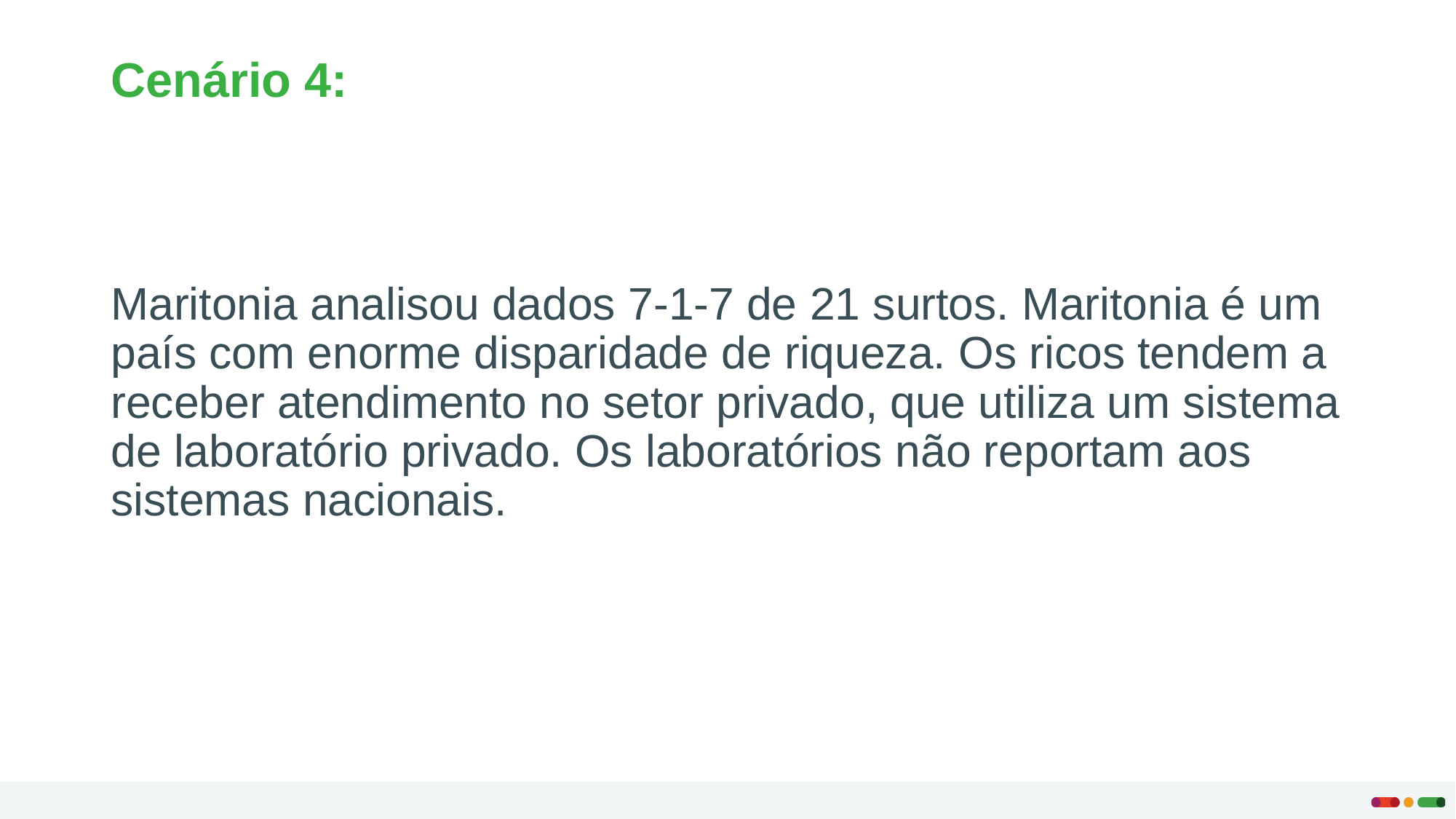

# Cenário 4:
Maritonia analisou dados 7-1-7 de 21 surtos. Maritonia é um país com enorme disparidade de riqueza. Os ricos tendem a receber atendimento no setor privado, que utiliza um sistema de laboratório privado. Os laboratórios não reportam aos sistemas nacionais.